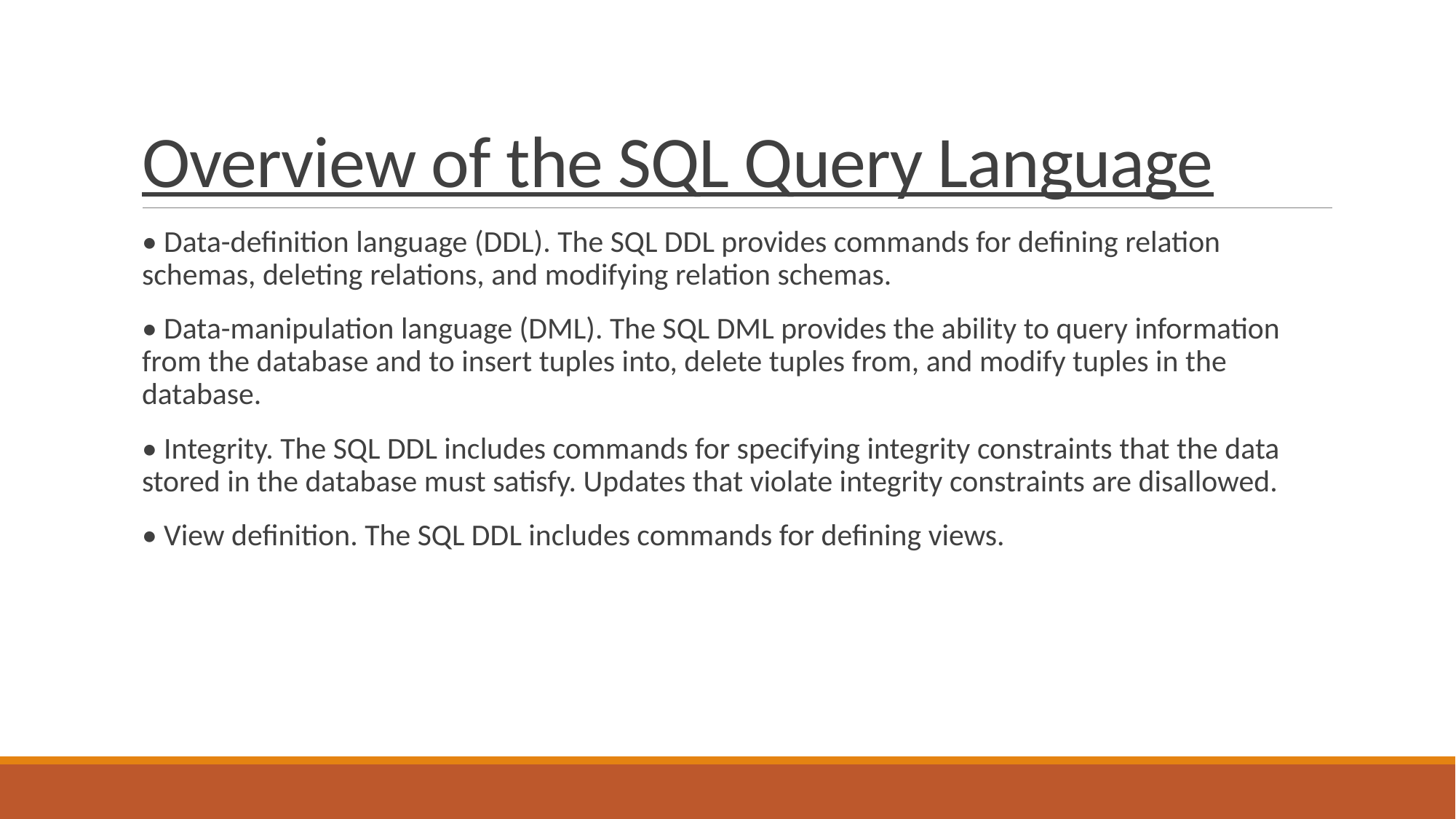

# Overview of the SQL Query Language
• Data-definition language (DDL). The SQL DDL provides commands for defining relation schemas, deleting relations, and modifying relation schemas.
• Data-manipulation language (DML). The SQL DML provides the ability to query information from the database and to insert tuples into, delete tuples from, and modify tuples in the database.
• Integrity. The SQL DDL includes commands for specifying integrity constraints that the data stored in the database must satisfy. Updates that violate integrity constraints are disallowed.
• View definition. The SQL DDL includes commands for defining views.